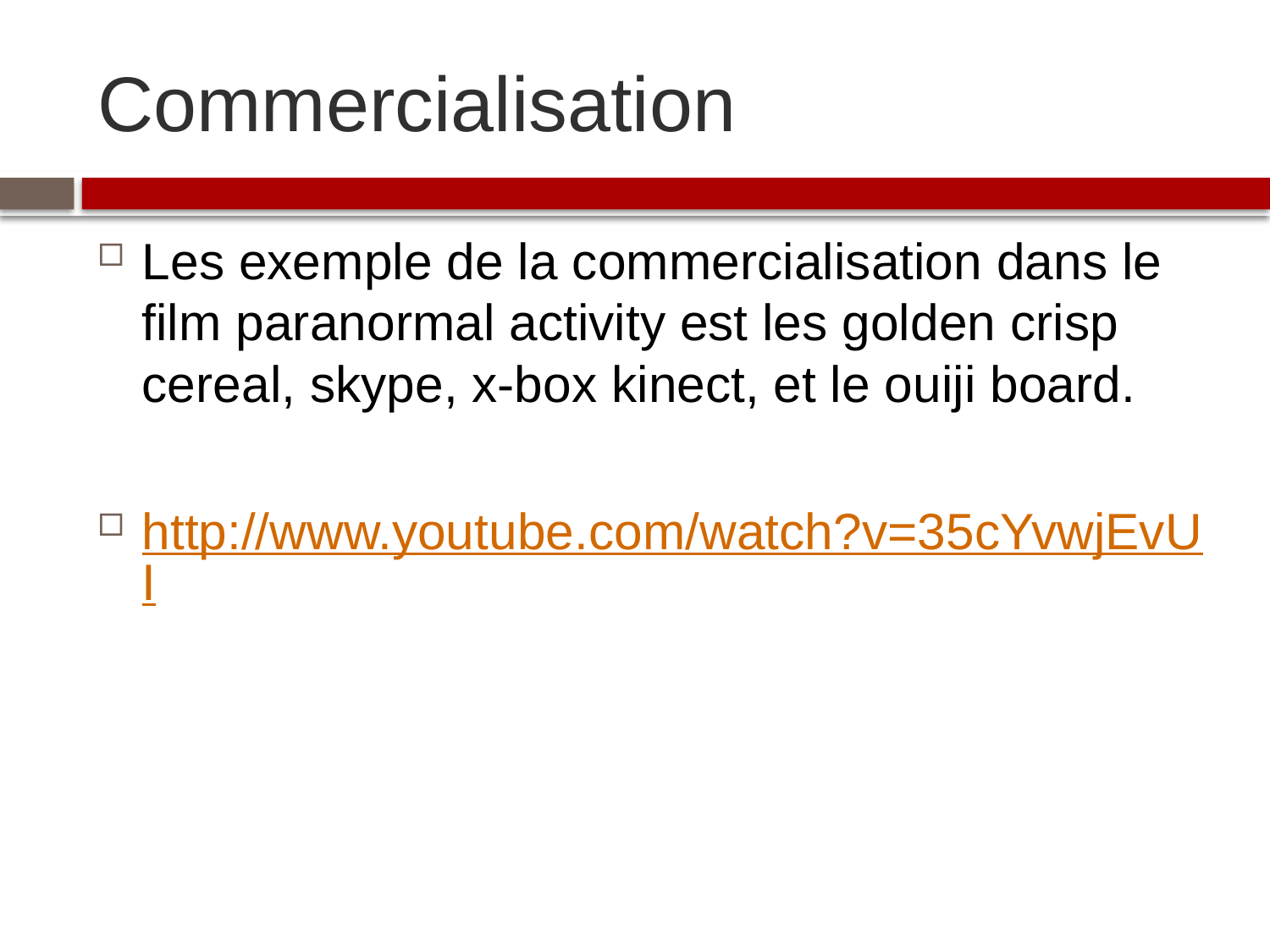

# Commercialisation
Les exemple de la commercialisation dans le film paranormal activity est les golden crisp cereal, skype, x-box kinect, et le ouiji board.

http://www.youtube.com/watch?v=35cYvwjEvUI